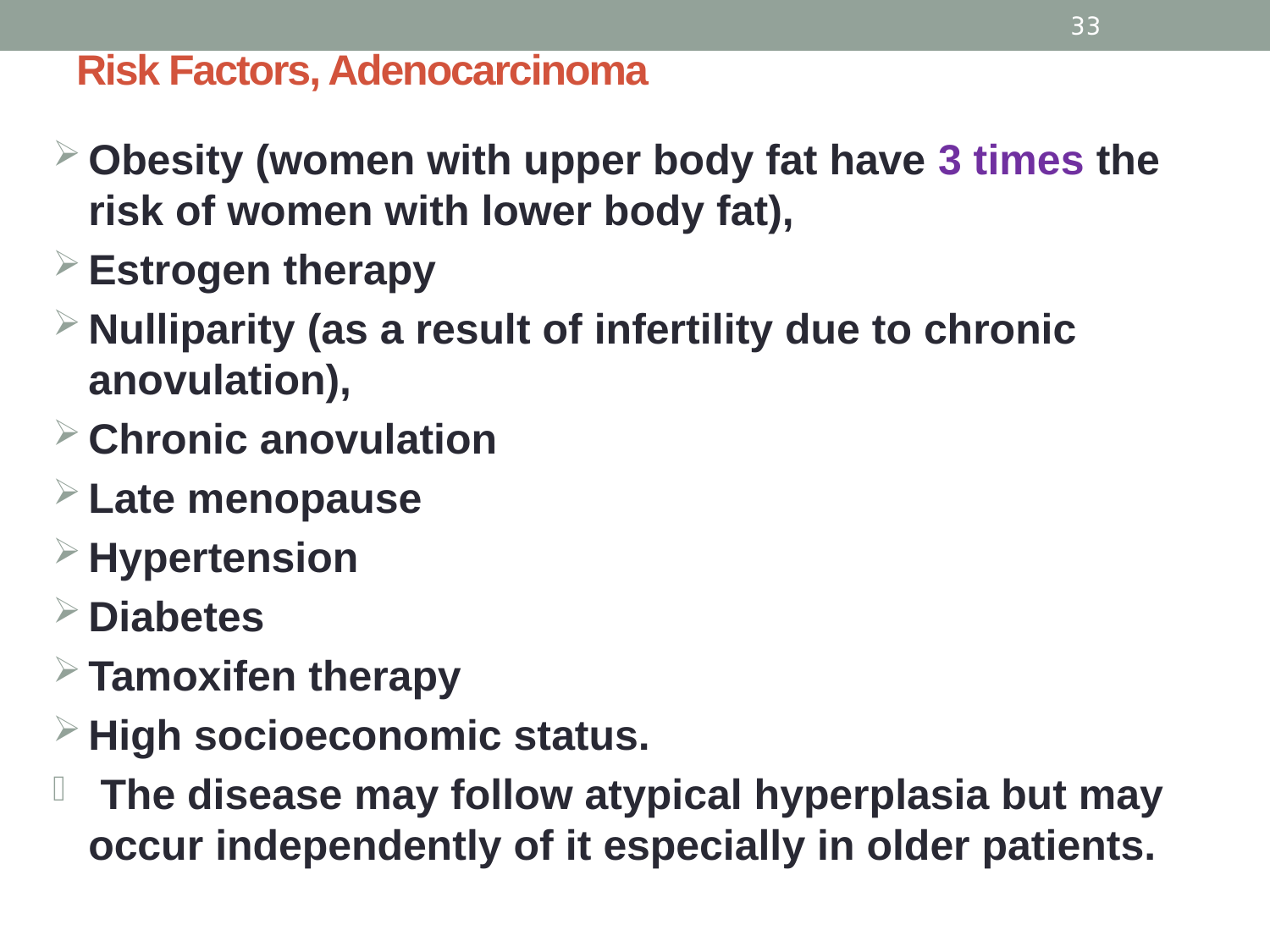

# Risk Factors, Adenocarcinoma
33
Obesity (women with upper body fat have 3 times the risk of women with lower body fat),
Estrogen therapy
Nulliparity (as a result of infertility due to chronic anovulation),
Chronic anovulation
Late menopause
Hypertension
Diabetes
Tamoxifen therapy
High socioeconomic status.
 The disease may follow atypical hyperplasia but may occur independently of it especially in older patients.